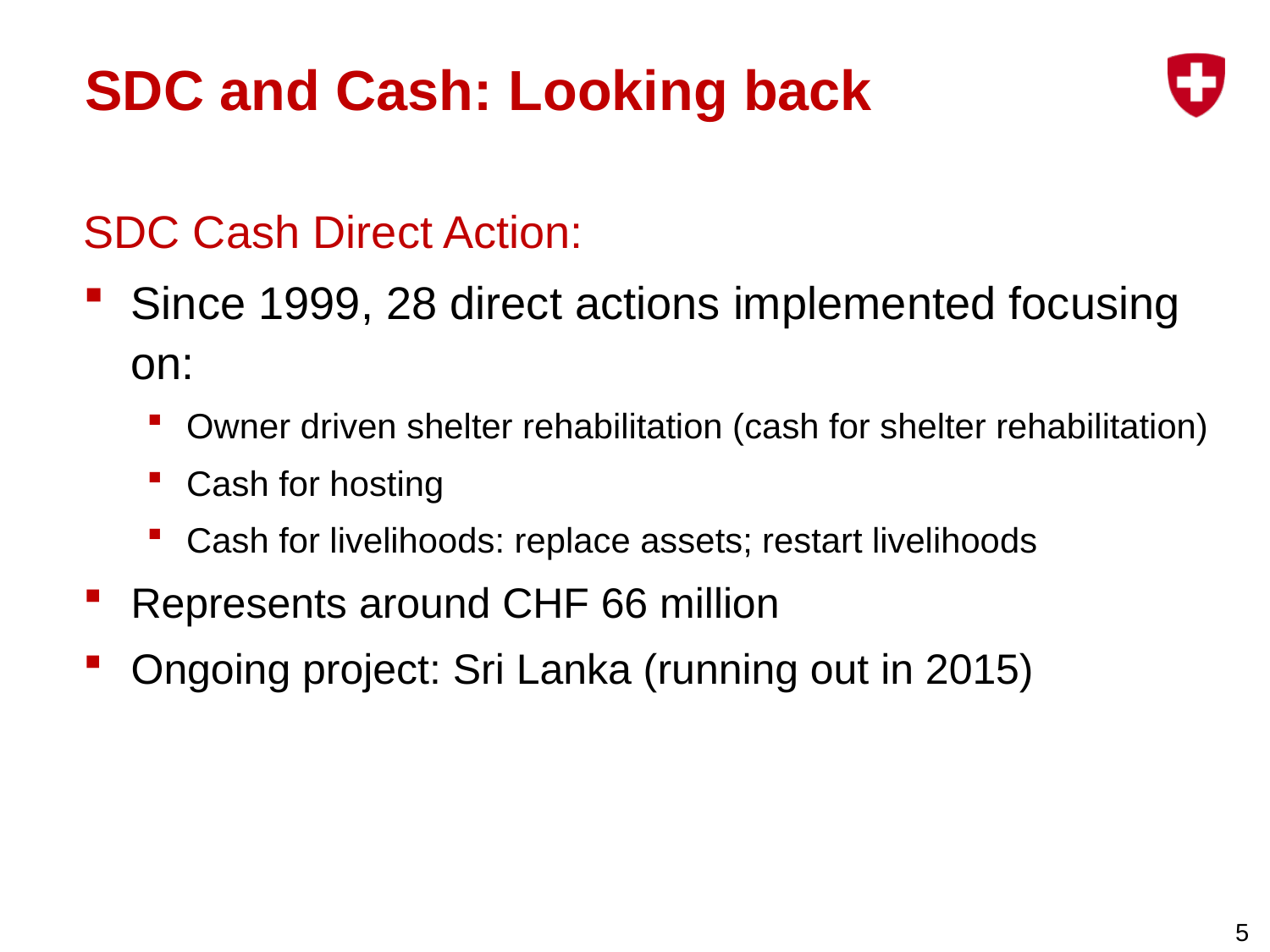

# SDC and Cash: Looking back
SDC Cash Direct Action:
Since 1999, 28 direct actions implemented focusing on:
Owner driven shelter rehabilitation (cash for shelter rehabilitation)
Cash for hosting
Cash for livelihoods: replace assets; restart livelihoods
Represents around CHF 66 million
Ongoing project: Sri Lanka (running out in 2015)

5